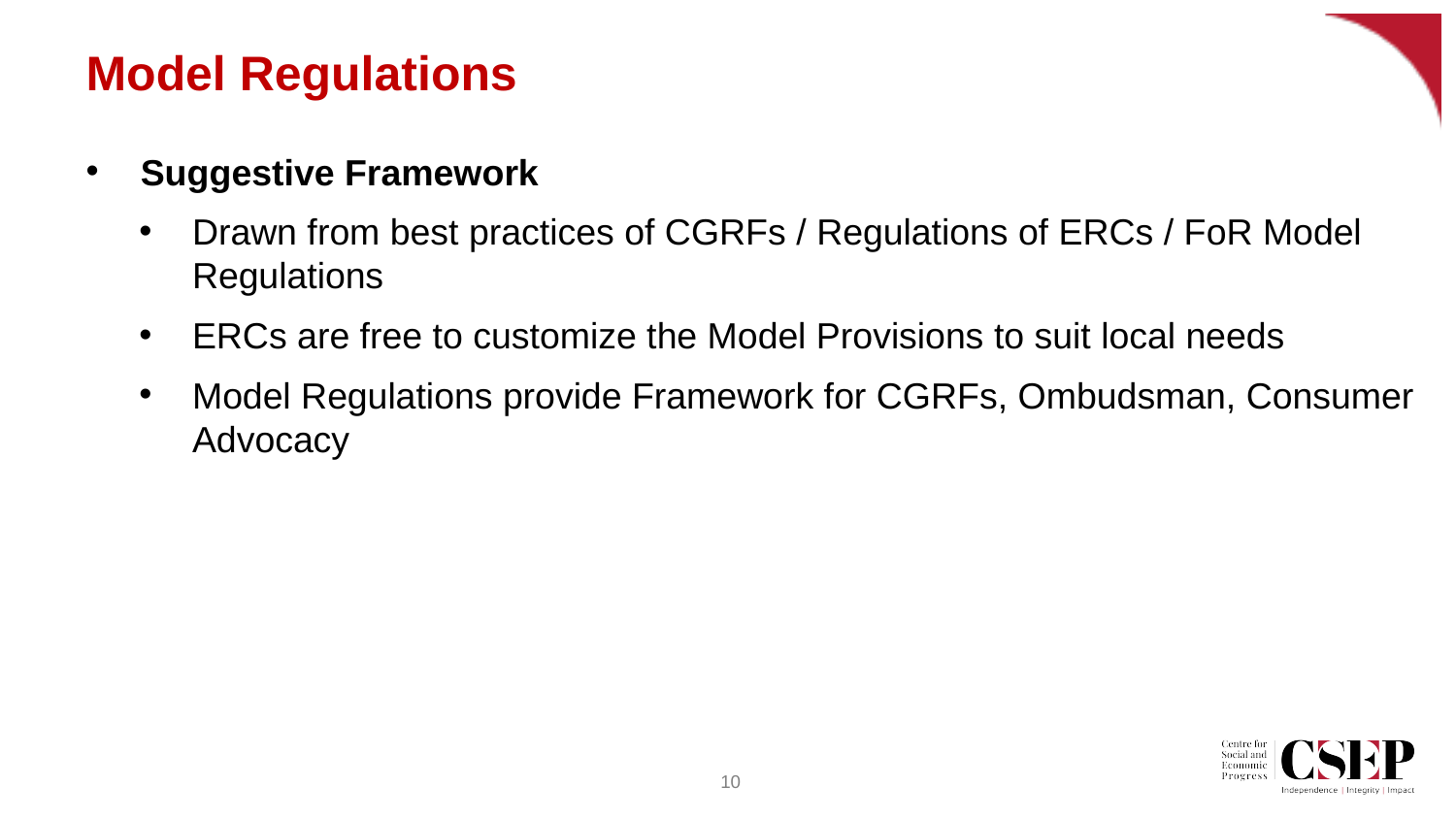

# Model Regulations
Suggestive Framework
Drawn from best practices of CGRFs / Regulations of ERCs / FoR Model Regulations
ERCs are free to customize the Model Provisions to suit local needs
Model Regulations provide Framework for CGRFs, Ombudsman, Consumer Advocacy